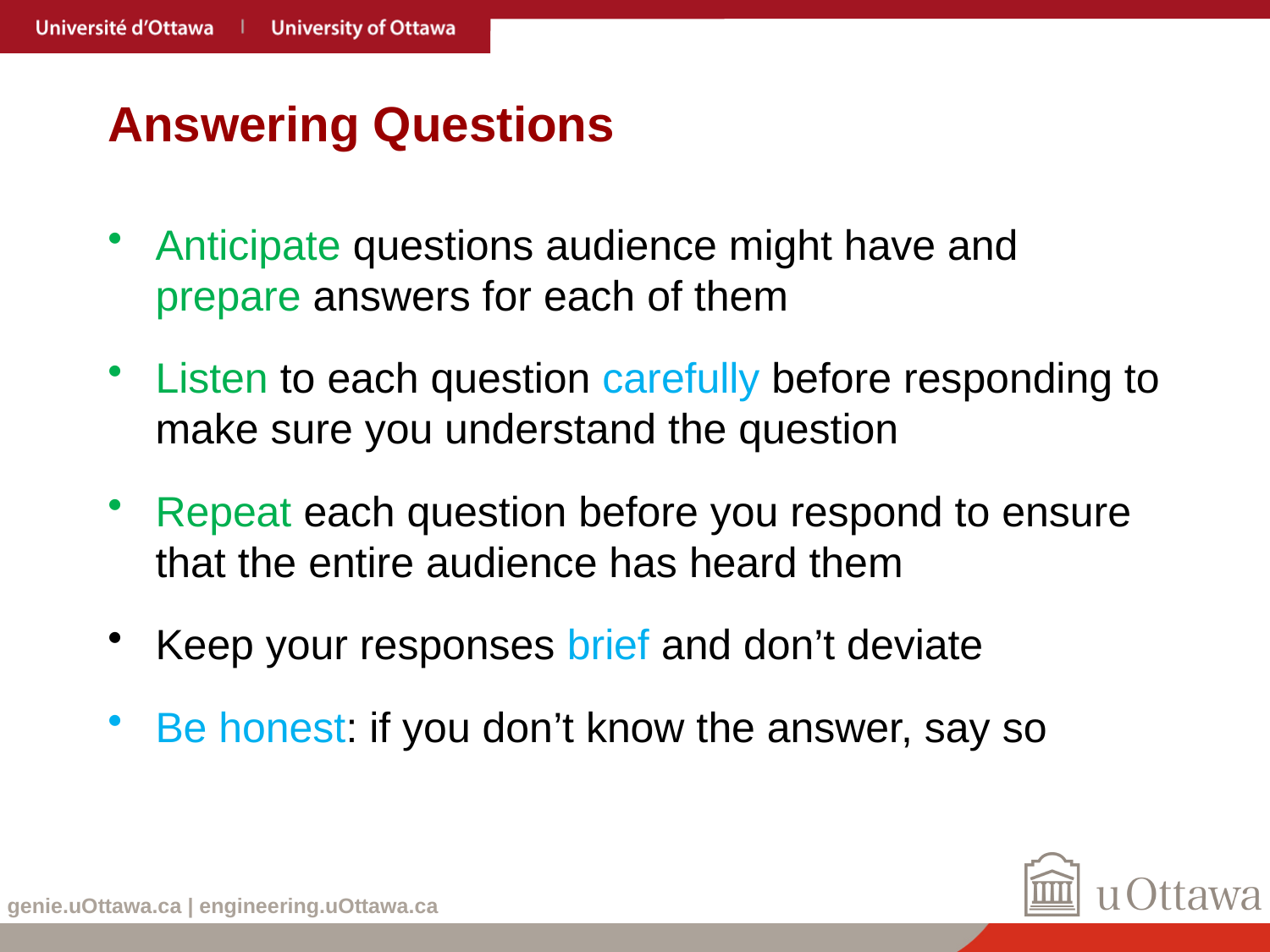

# Answering Questions
Anticipate questions audience might have and prepare answers for each of them
Listen to each question carefully before responding to make sure you understand the question
Repeat each question before you respond to ensure that the entire audience has heard them
Keep your responses brief and don’t deviate
Be honest: if you don’t know the answer, say so